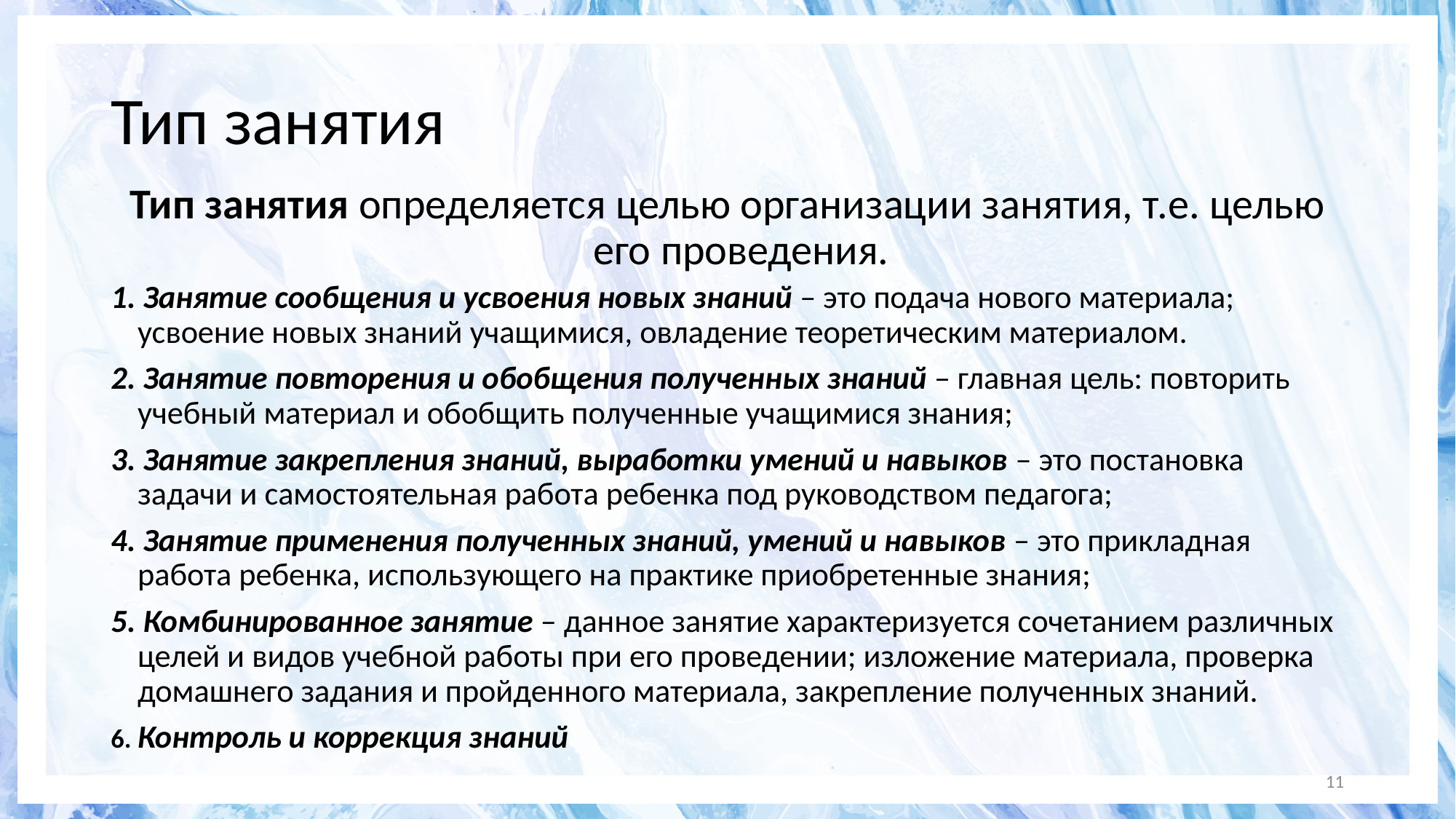

# Тип занятия
Тип занятия определяется целью организации занятия, т.е. целью его проведения.

1. Занятие сообщения и усвоения новых знаний – это подача нового материала; усвоение новых знаний учащимися, овладение теоретическим материалом.
2. Занятие повторения и обобщения полученных знаний – главная цель: повторить учебный материал и обобщить полученные учащимися знания;
3. Занятие закрепления знаний, выработки умений и навыков – это постановка задачи и самостоятельная работа ребенка под руководством педагога;
4. Занятие применения полученных знаний, умений и навыков – это прикладная работа ребенка, использующего на практике приобретенные знания;
5. Комбинированное занятие – данное занятие характеризуется сочетанием различных целей и видов учебной работы при его проведении; изложение материала, проверка домашнего задания и пройденного материала, закрепление полученных знаний.
6. Контроль и коррекция знаний

11